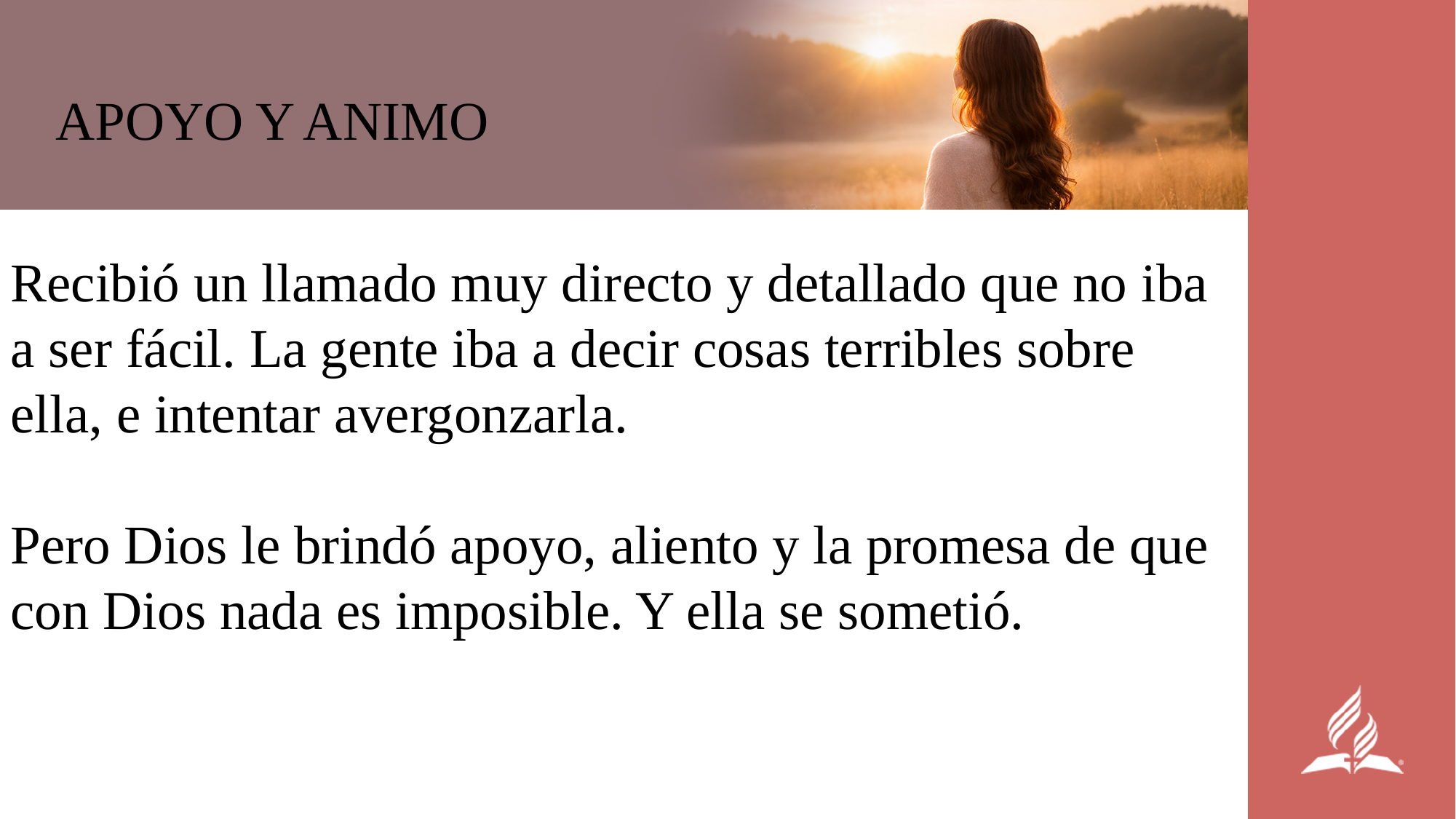

APOYO Y ANIMO

Recibió un llamado muy directo y detallado que no iba a ser fácil. La gente iba a decir cosas terribles sobre ella, e intentar avergonzarla.

Pero Dios le brindó apoyo, aliento y la promesa de que con Dios nada es imposible. Y ella se sometió.